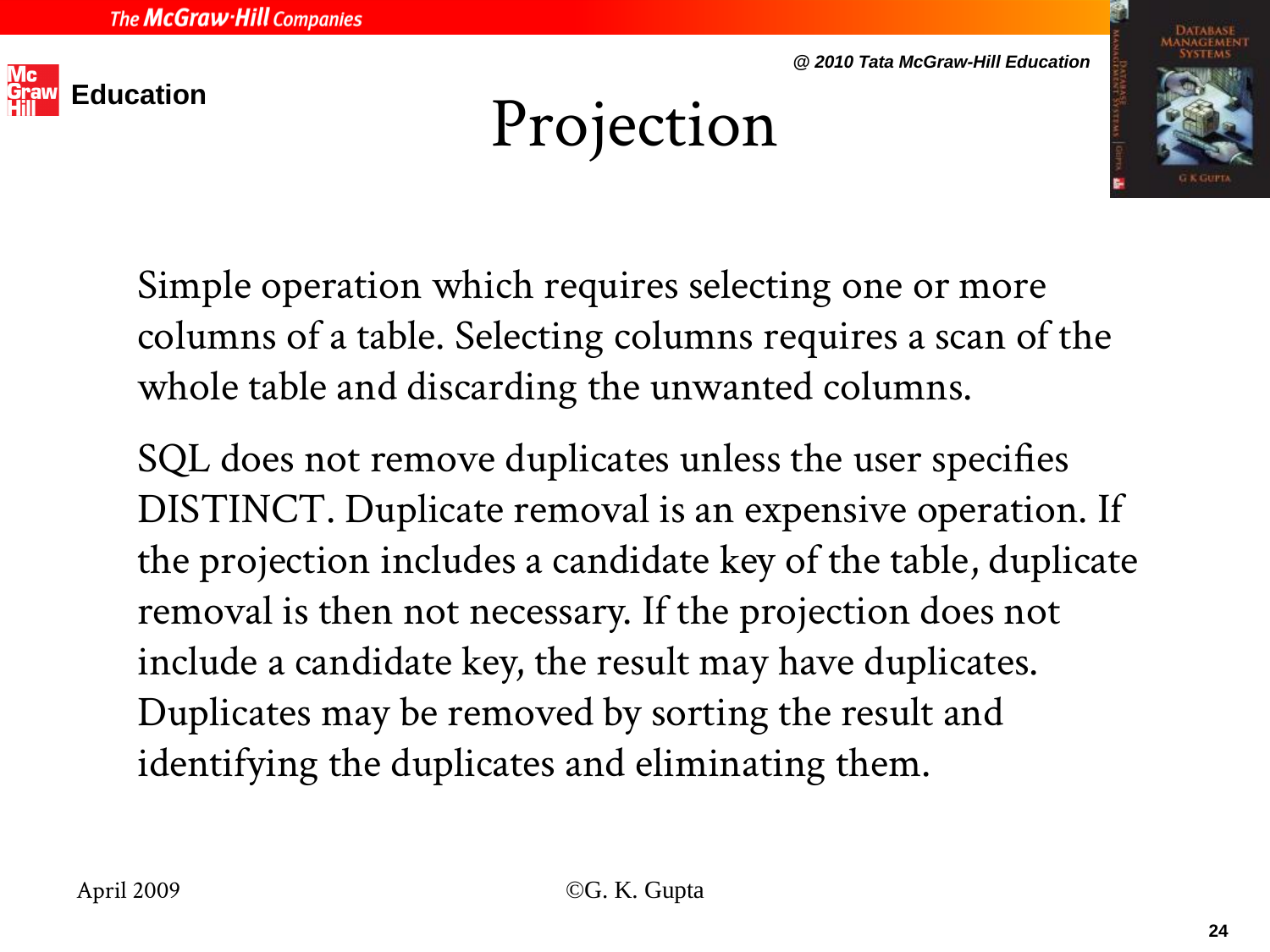

# Projection
Simple operation which requires selecting one or more columns of a table. Selecting columns requires a scan of the whole table and discarding the unwanted columns.
SQL does not remove duplicates unless the user specifies DISTINCT. Duplicate removal is an expensive operation. If the projection includes a candidate key of the table, duplicate removal is then not necessary. If the projection does not include a candidate key, the result may have duplicates. Duplicates may be removed by sorting the result and identifying the duplicates and eliminating them.

April 2009
©G. K. Gupta